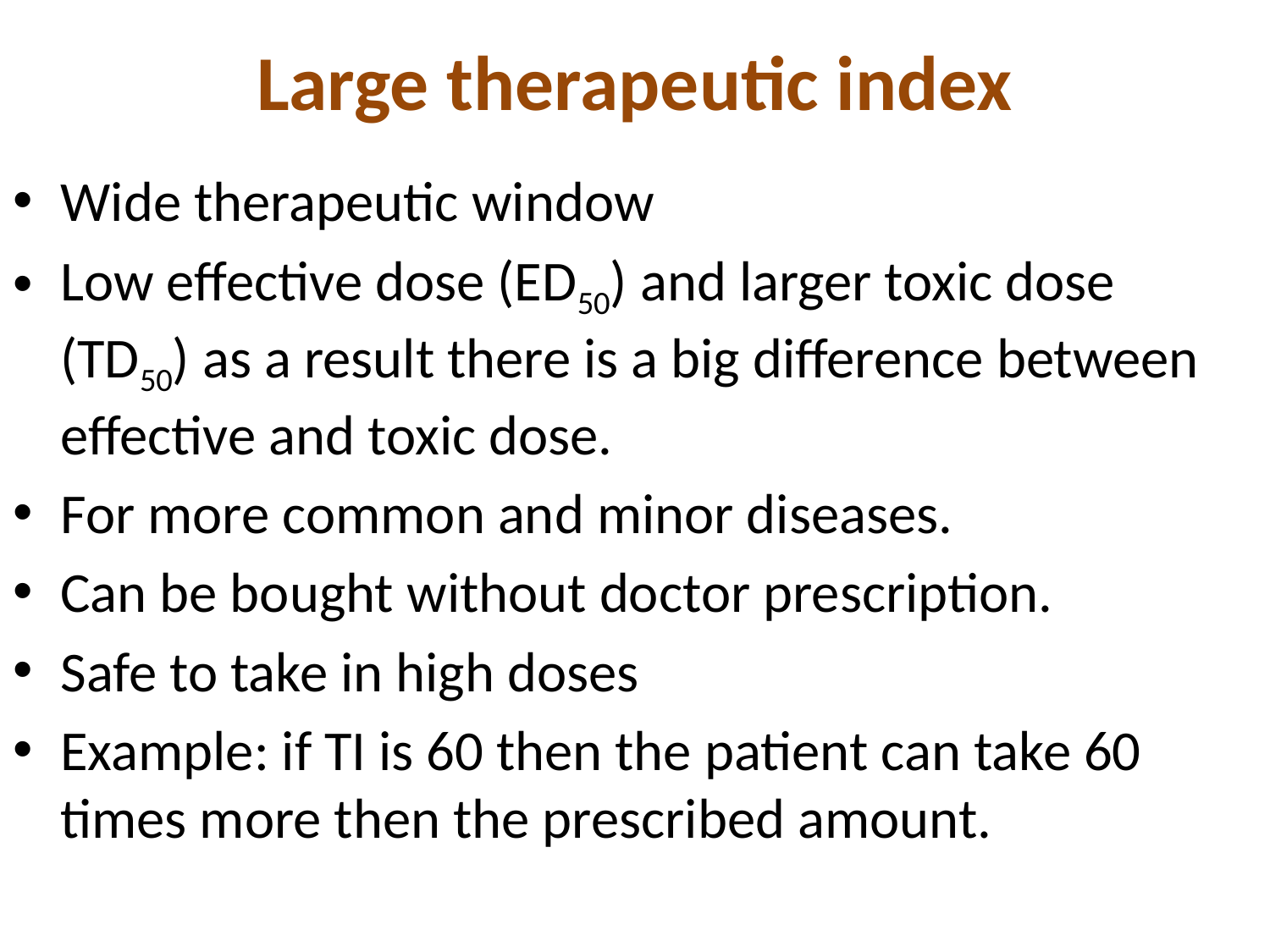

# Large therapeutic index
Wide therapeutic window
Low effective dose (ED50) and larger toxic dose (TD50) as a result there is a big difference between effective and toxic dose.
For more common and minor diseases.
Can be bought without doctor prescription.
Safe to take in high doses
Example: if TI is 60 then the patient can take 60 times more then the prescribed amount.